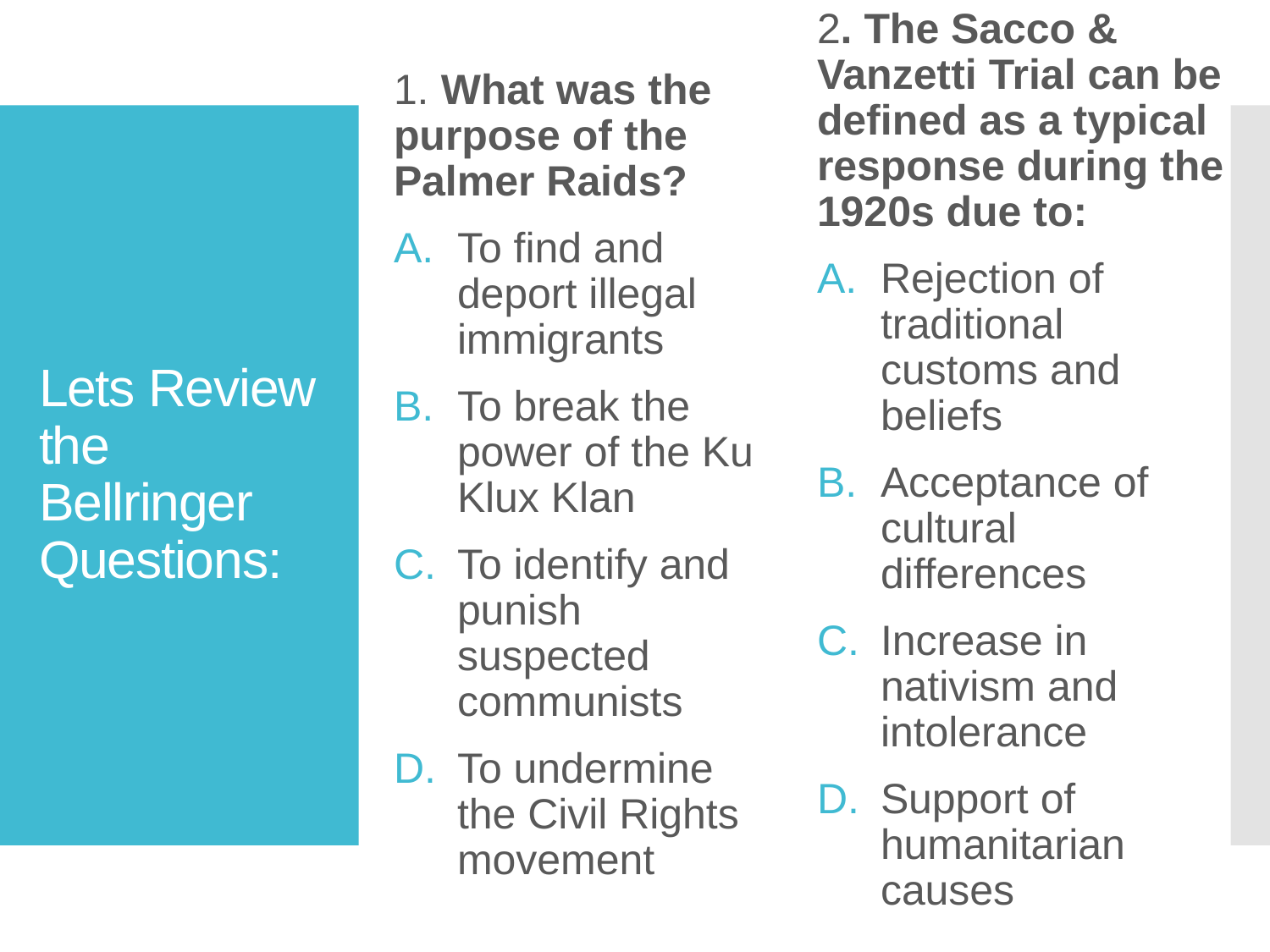

1. What was the purpose of the Palmer Raids?
To find and deport illegal immigrants
To break the power of the Ku Klux Klan
To identify and punish suspected communists
To undermine the Civil Rights movement
2. The Sacco & Vanzetti Trial can be defined as a typical response during the 1920s due to:
Rejection of traditional customs and beliefs
Acceptance of cultural differences
Increase in nativism and intolerance
Support of humanitarian causes

# Lets Review the Bellringer Questions: